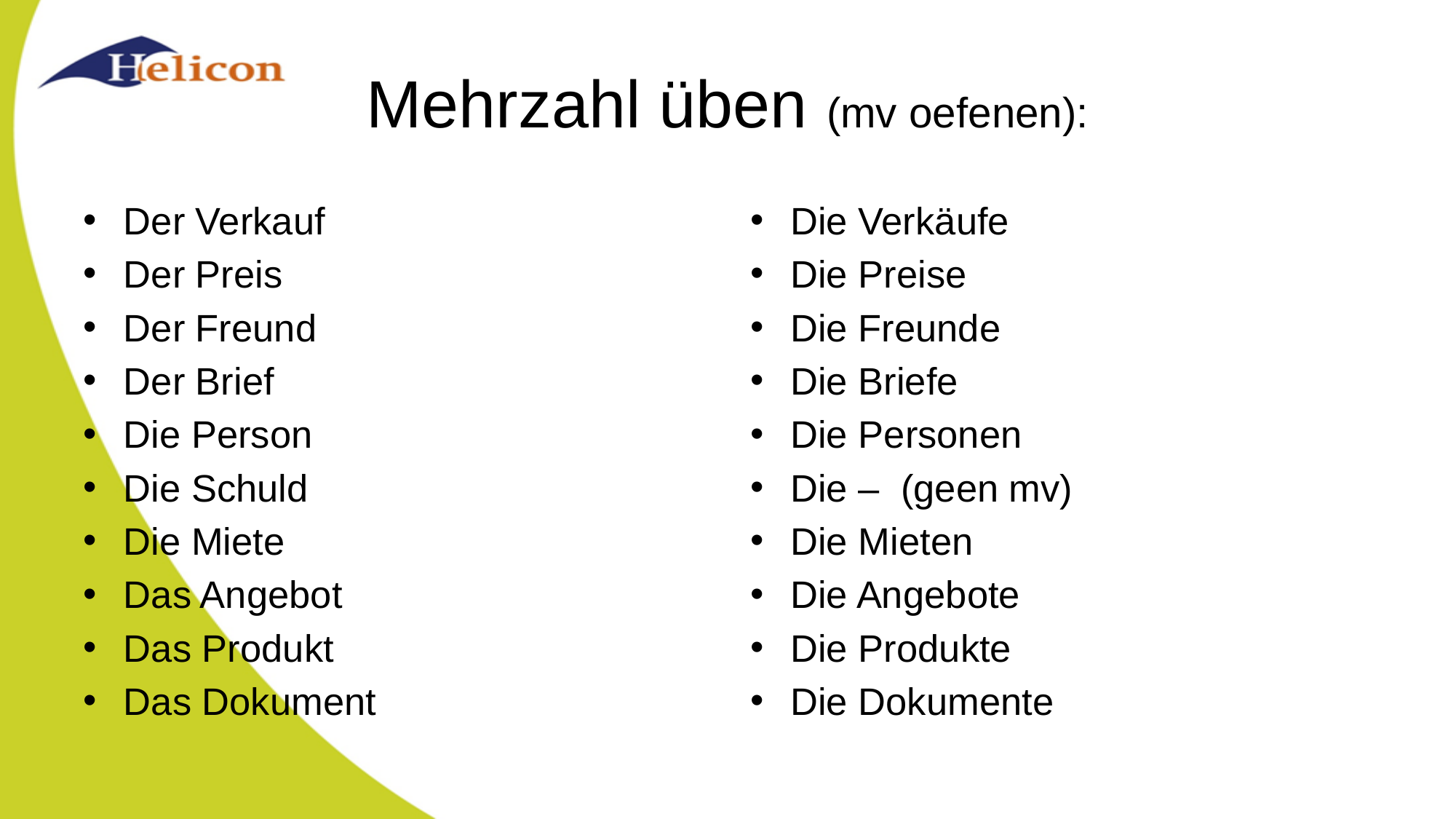

# Mehrzahl üben (mv oefenen):
Der Verkauf
Der Preis
Der Freund
Der Brief
Die Person
Die Schuld
Die Miete
Das Angebot
Das Produkt
Das Dokument
Die Verkäufe
Die Preise
Die Freunde
Die Briefe
Die Personen
Die –  (geen mv)
Die Mieten
Die Angebote
Die Produkte
Die Dokumente